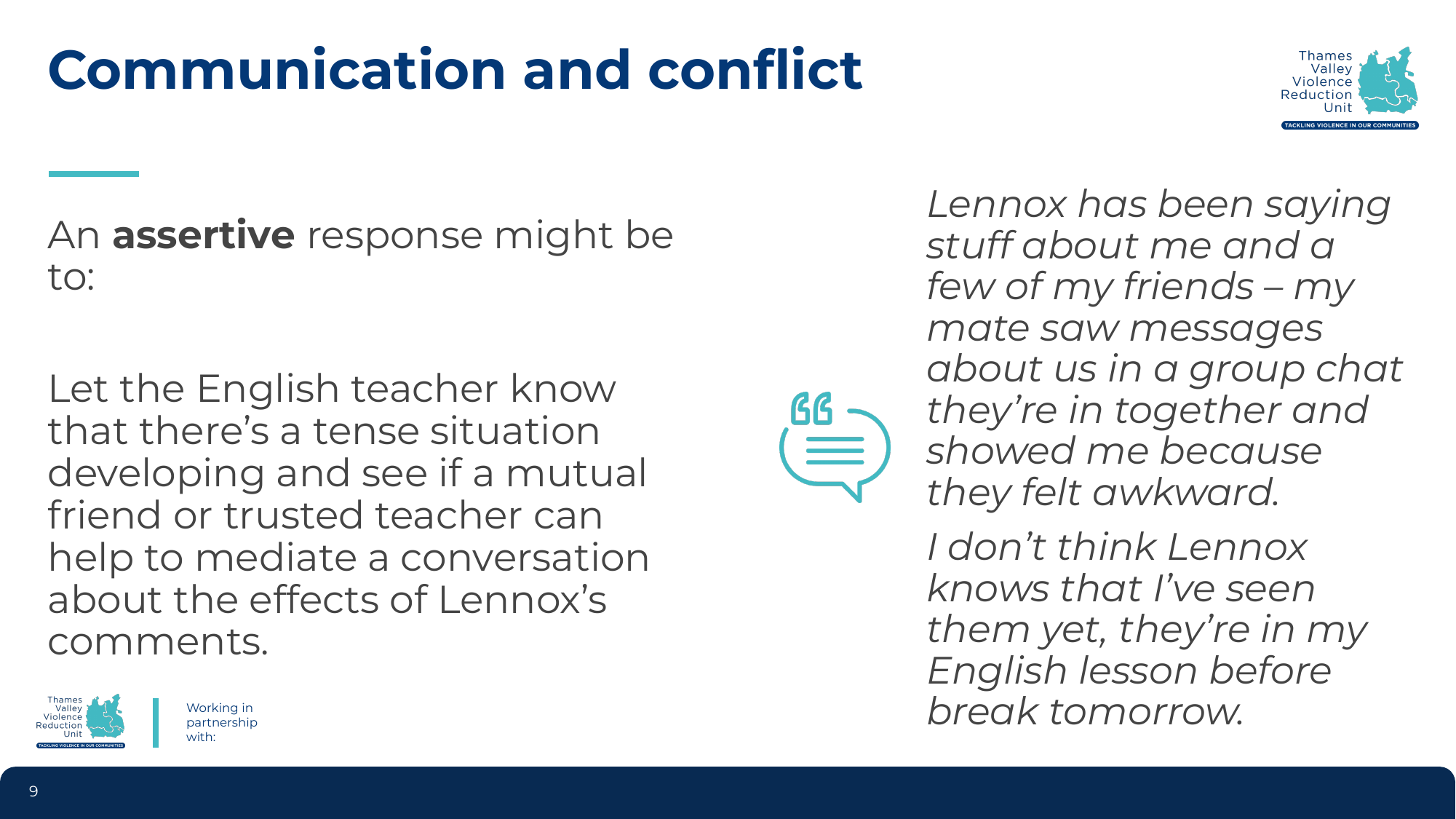

# Communication and conflict
Lennox has been saying stuff about me and a few of my friends – my mate saw messages about us in a group chat they’re in together and showed me because they felt awkward.
I don’t think Lennox knows that I’ve seen them yet, they’re in my English lesson before break tomorrow.
An assertive response might be to:

Let the English teacher know that there’s a tense situation developing and see if a mutual friend or trusted teacher can help to mediate a conversation about the effects of Lennox’s comments.
9